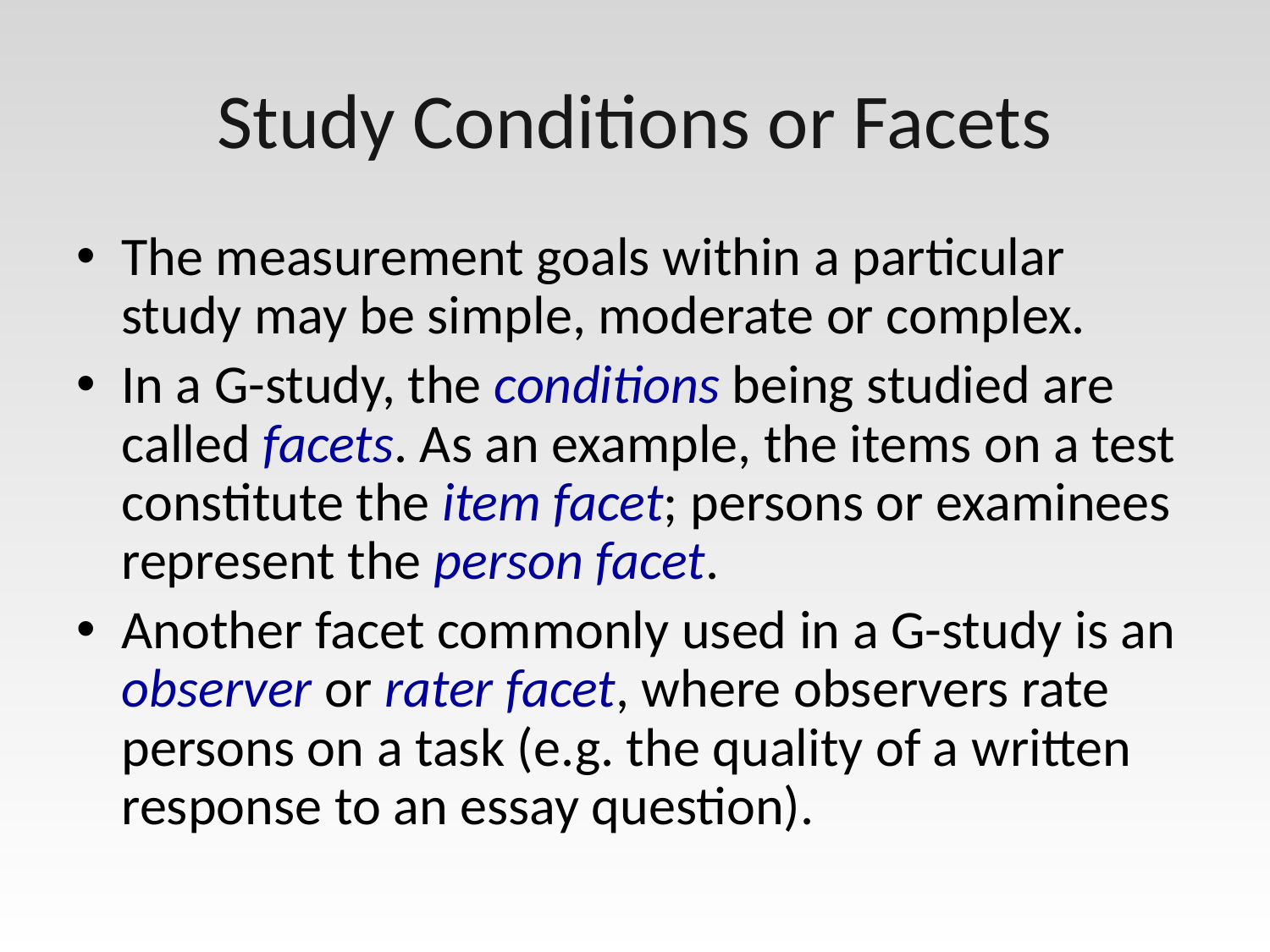

# Study Conditions or Facets
The measurement goals within a particular study may be simple, moderate or complex.
In a G-study, the conditions being studied are called facets. As an example, the items on a test constitute the item facet; persons or examinees represent the person facet.
Another facet commonly used in a G-study is an observer or rater facet, where observers rate persons on a task (e.g. the quality of a written response to an essay question).